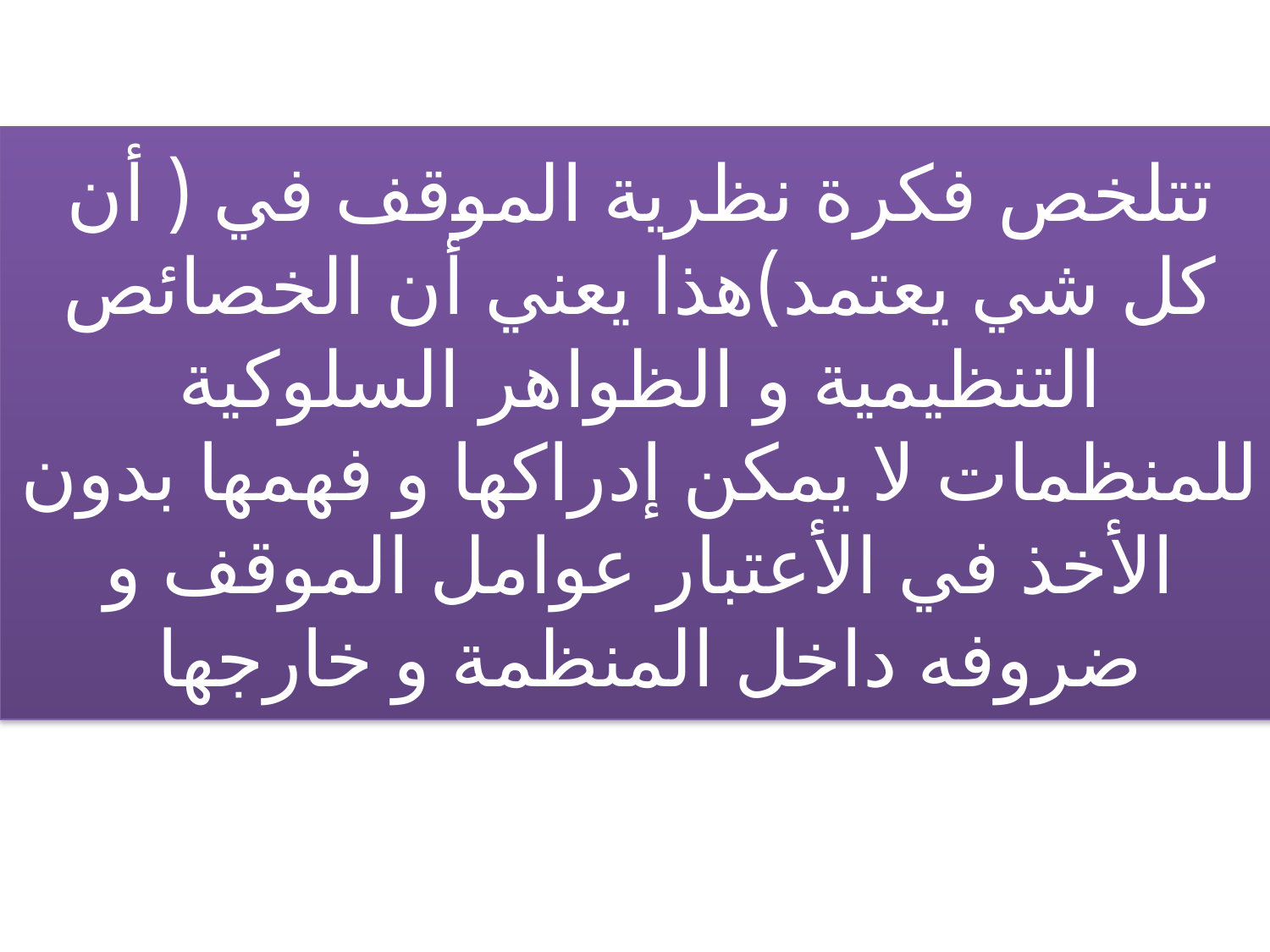

# تتلخص فكرة نظرية الموقف في ( أن كل شي يعتمد)هذا يعني أن الخصائص التنظيمية و الظواهر السلوكية للمنظمات لا يمكن إدراكها و فهمها بدون الأخذ في الأعتبار عوامل الموقف و ضروفه داخل المنظمة و خارجها